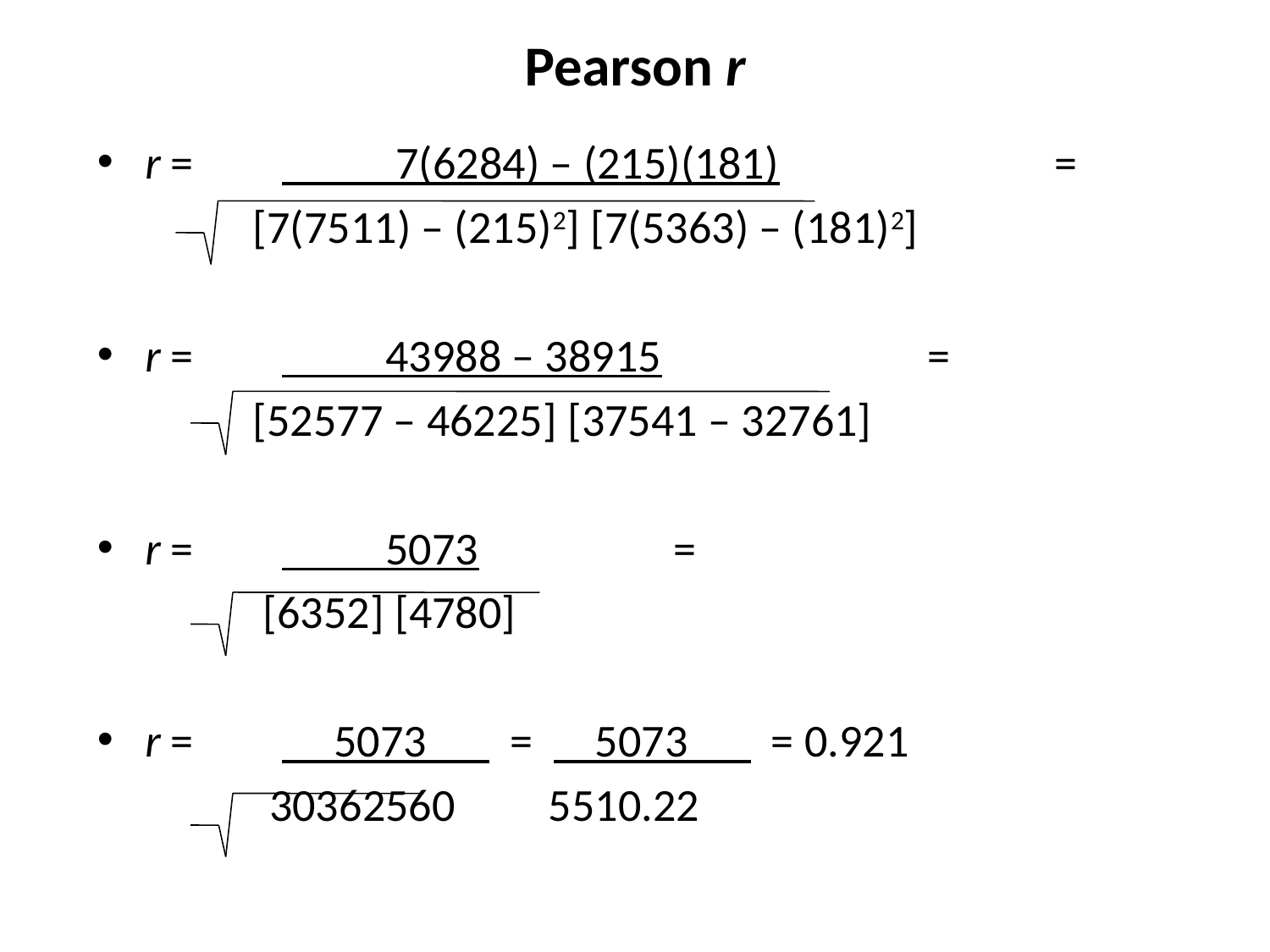

# Pearson r
r = 	            7(6284) – (215)(181)		  =
               [7(7511) – (215)2] [7(5363) – (181)2]

r = 	           43988 – 38915		  =
               [52577 – 46225] [37541 – 32761]

r = 	           5073		  =
                [6352] [4780]

r = 	      5073        =      5073        = 0.921
	            30362560         5510.22